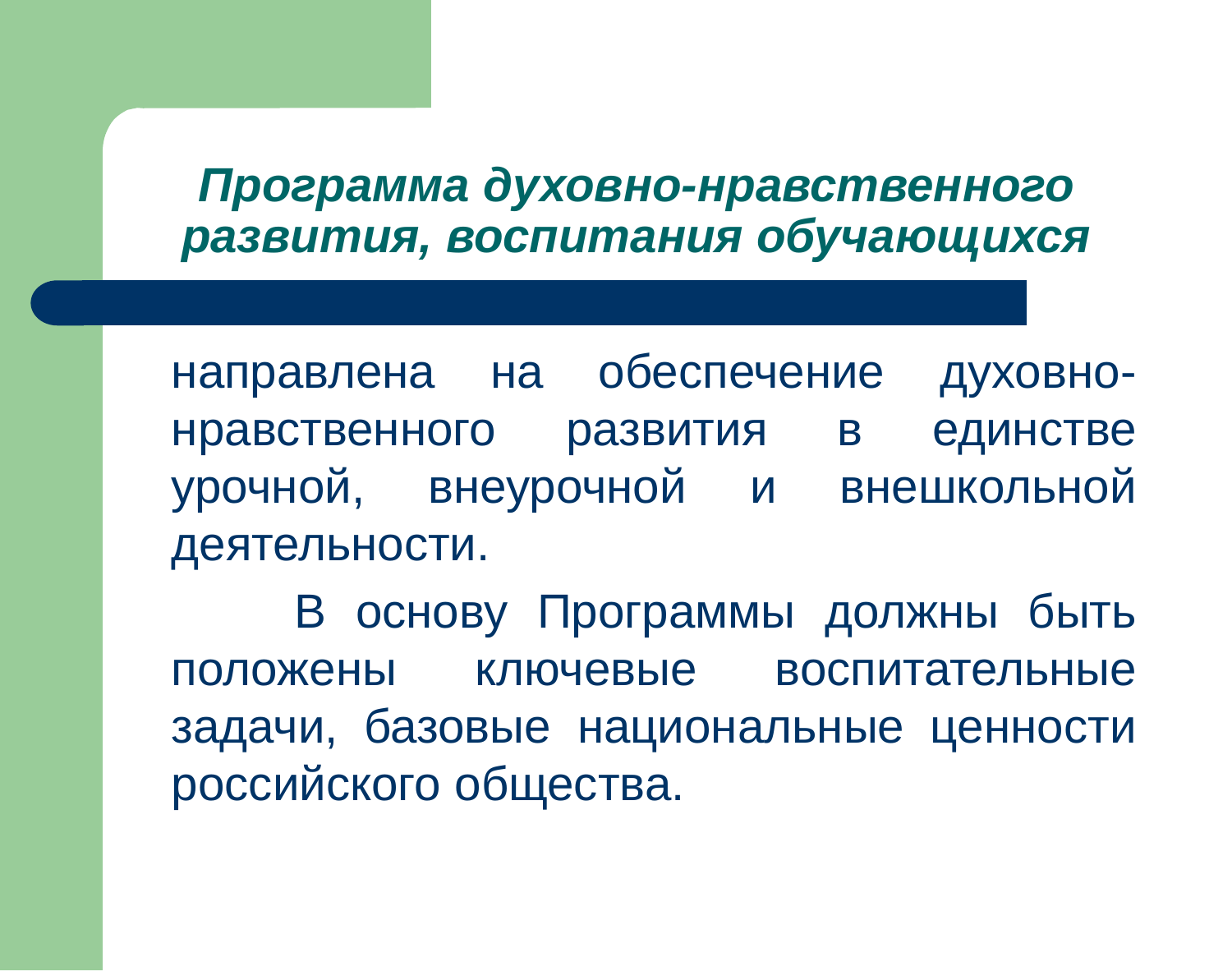

# Программа духовно-нравственного развития, воспитания обучающихся
	направлена на обеспечение духовно-нравственного развития в единстве урочной, внеурочной и внешкольной деятельности.
		В основу Программы должны быть положены ключевые воспитательные задачи, базовые национальные ценности российского общества.